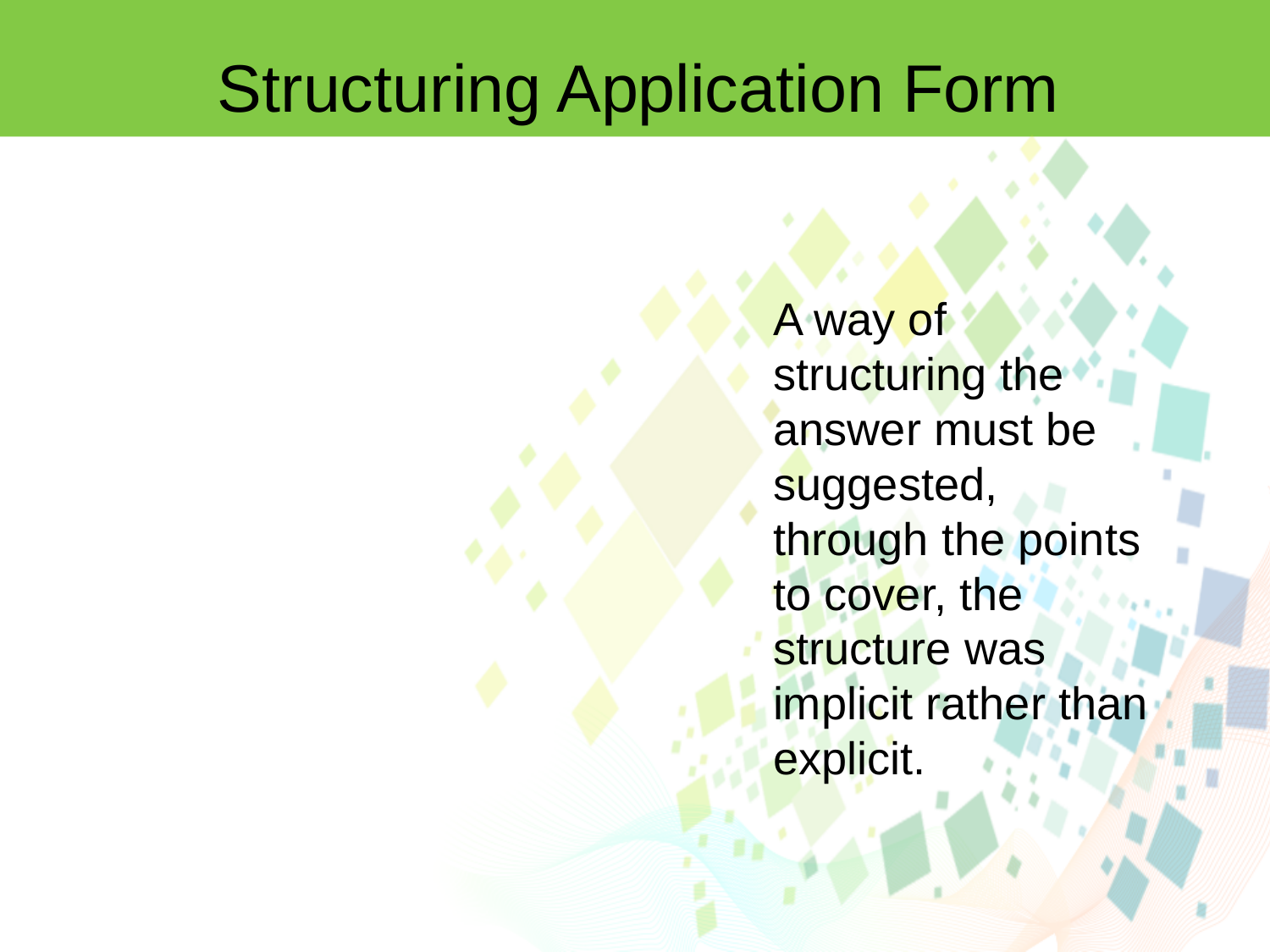

Structuring Application Form
A way of structuring the answer must be suggested, through the points to cover, the structure was implicit rather than explicit.